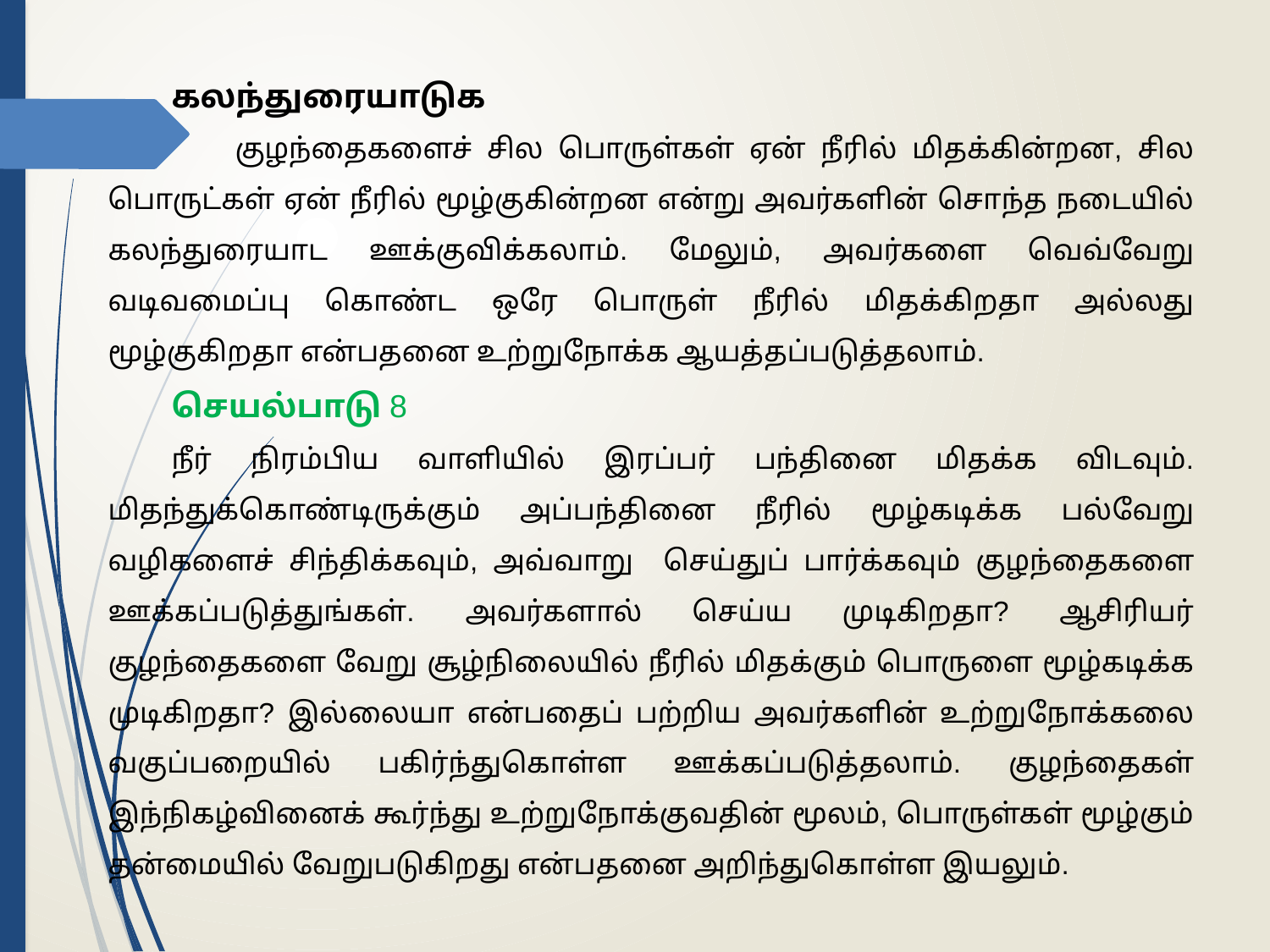

கலந்துரையாடுக
	குழந்தைகளைச் சில பொருள்கள் ஏன் நீரில் மிதக்கின்றன, சில பொருட்கள் ஏன் நீரில் மூழ்குகின்றன என்று அவர்களின் சொந்த நடையில் கலந்துரையாட ஊக்குவிக்கலாம். மேலும், அவர்களை வெவ்வேறு வடிவமைப்பு கொண்ட ஒரே பொருள் நீரில் மிதக்கிறதா அல்லது மூழ்குகிறதா என்பதனை உற்றுநோக்க ஆயத்தப்படுத்தலாம்.
செயல்பாடு 8
நீர் நிரம்பிய வாளியில் இரப்பர் பந்தினை மிதக்க விடவும். மிதந்துக்கொண்டிருக்கும் அப்பந்தினை நீரில் மூழ்கடிக்க பல்வேறு வழிகளைச் சிந்திக்கவும், அவ்வாறு  செய்துப் பார்க்கவும் குழந்தைகளை ஊக்கப்படுத்துங்கள். அவர்களால் செய்ய முடிகிறதா? ஆசிரியர் குழந்தைகளை வேறு சூழ்நிலையில் நீரில் மிதக்கும் பொருளை மூழ்கடிக்க முடிகிறதா? இல்லையா என்பதைப் பற்றிய அவர்களின் உற்றுநோக்கலை வகுப்பறையில் பகிர்ந்துகொள்ள ஊக்கப்படுத்தலாம். குழந்தைகள் இந்நிகழ்வினைக் கூர்ந்து உற்றுநோக்குவதின் மூலம், பொருள்கள் மூழ்கும் தன்மையில் வேறுபடுகிறது என்பதனை அறிந்துகொள்ள இயலும்.